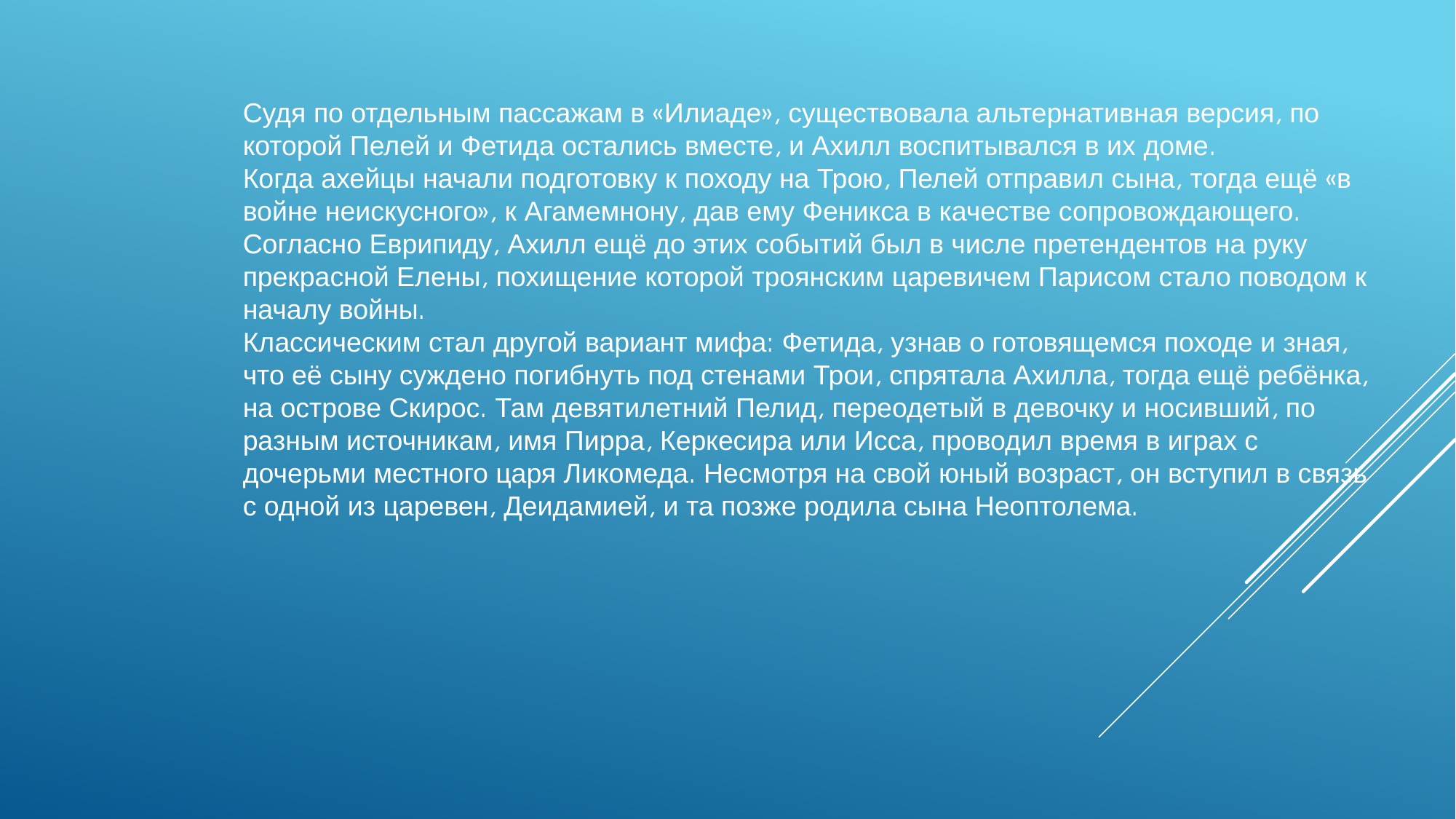

Судя по отдельным пассажам в «Илиаде», существовала альтернативная версия, по которой Пелей и Фетида остались вместе, и Ахилл воспитывался в их доме. Когда ахейцы начали подготовку к походу на Трою, Пелей отправил сына, тогда ещё «в войне неискусного», к Агамемнону, дав ему Феникса в качестве сопровождающего. Согласно Еврипиду, Ахилл ещё до этих событий был в числе претендентов на руку прекрасной Елены, похищение которой троянским царевичем Парисом стало поводом к началу войны.
Классическим стал другой вариант мифа: Фетида, узнав о готовящемся походе и зная, что её сыну суждено погибнуть под стенами Трои, спрятала Ахилла, тогда ещё ребёнка, на острове Скирос. Там девятилетний Пелид, переодетый в девочку и носивший, по разным источникам, имя Пирра, Керкесира или Исса, проводил время в играх с дочерьми местного царя Ликомеда. Несмотря на свой юный возраст, он вступил в связь с одной из царевен, Деидамией, и та позже родила сына Неоптолема.